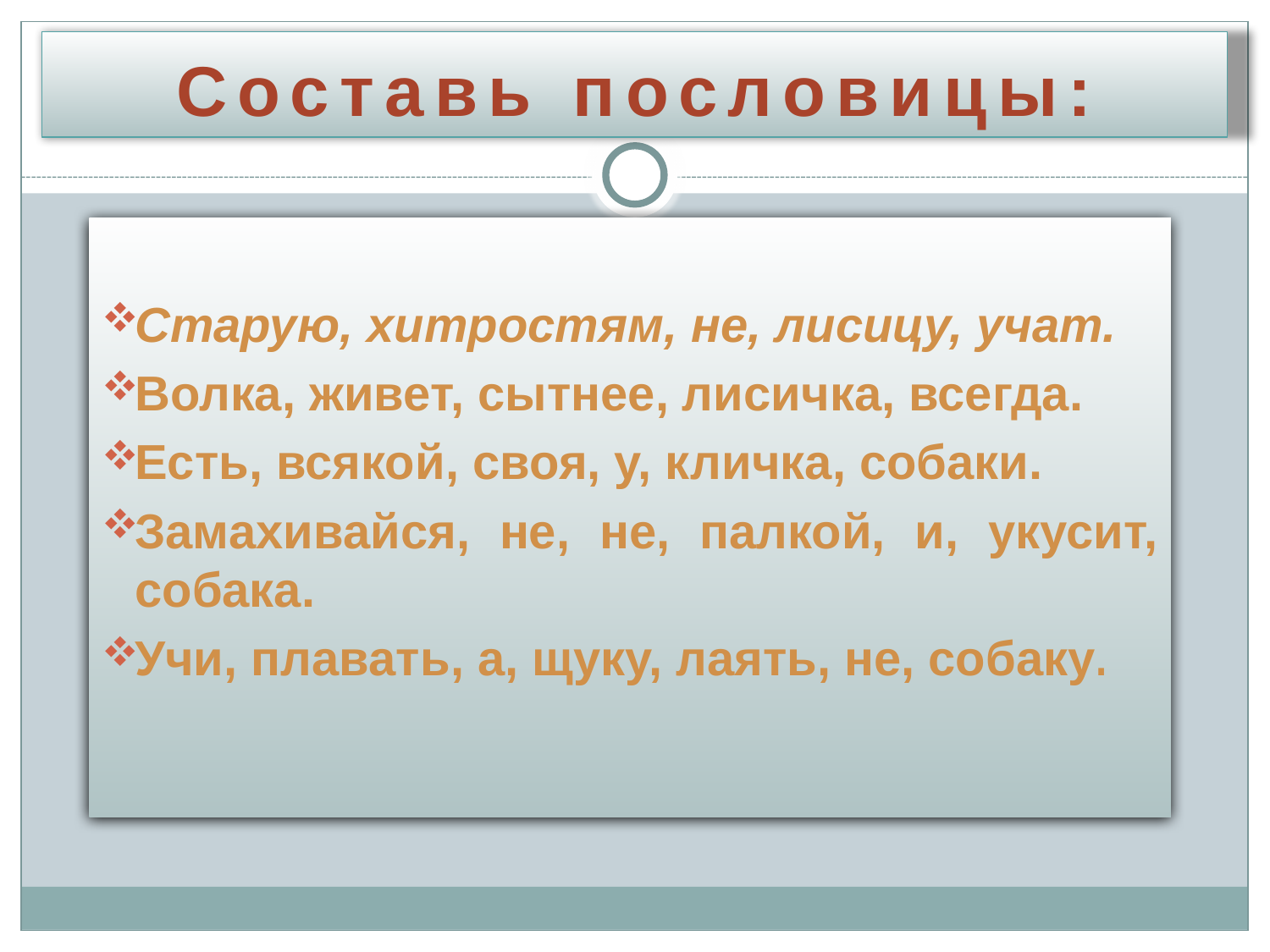

# Составь пословицы:

Старую, хитростям, не, лисицу, учат.
Волка, живет, сытнее, лисичка, всегда.
Есть, всякой, своя, у, кличка, собаки.
Замахивайся, не, не, палкой, и, укусит, собака.
Учи, плавать, а, щуку, лаять, не, собаку.